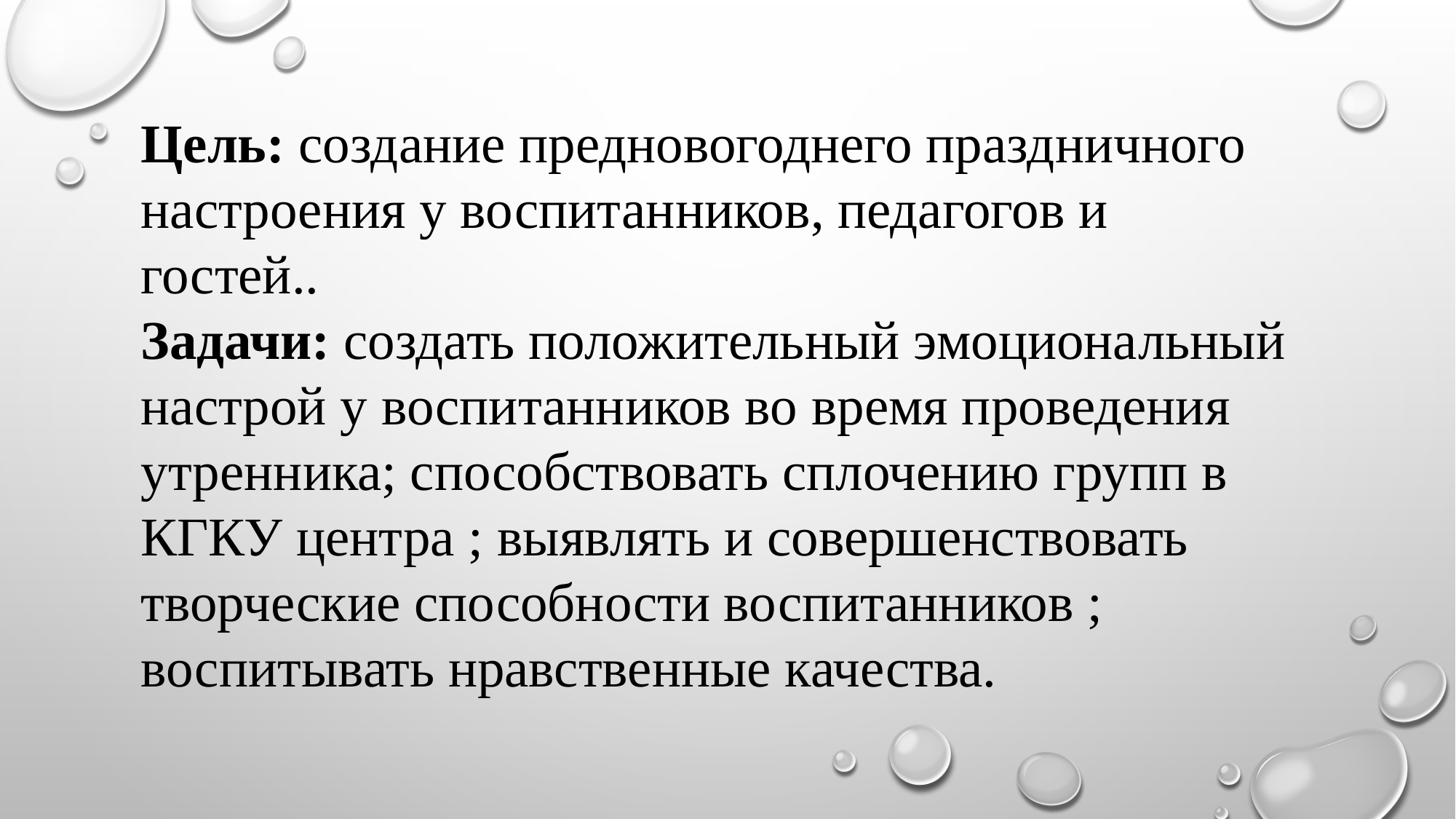

Цель: создание предновогоднего праздничного настроения у воспитанников, педагогов и гостей..
Задачи: создать положительный эмоциональный настрой у воспитанников во время проведения утренника; способствовать сплочению групп в КГКУ центра ; выявлять и совершенствовать творческие способности воспитанников ; воспитывать нравственные качества.